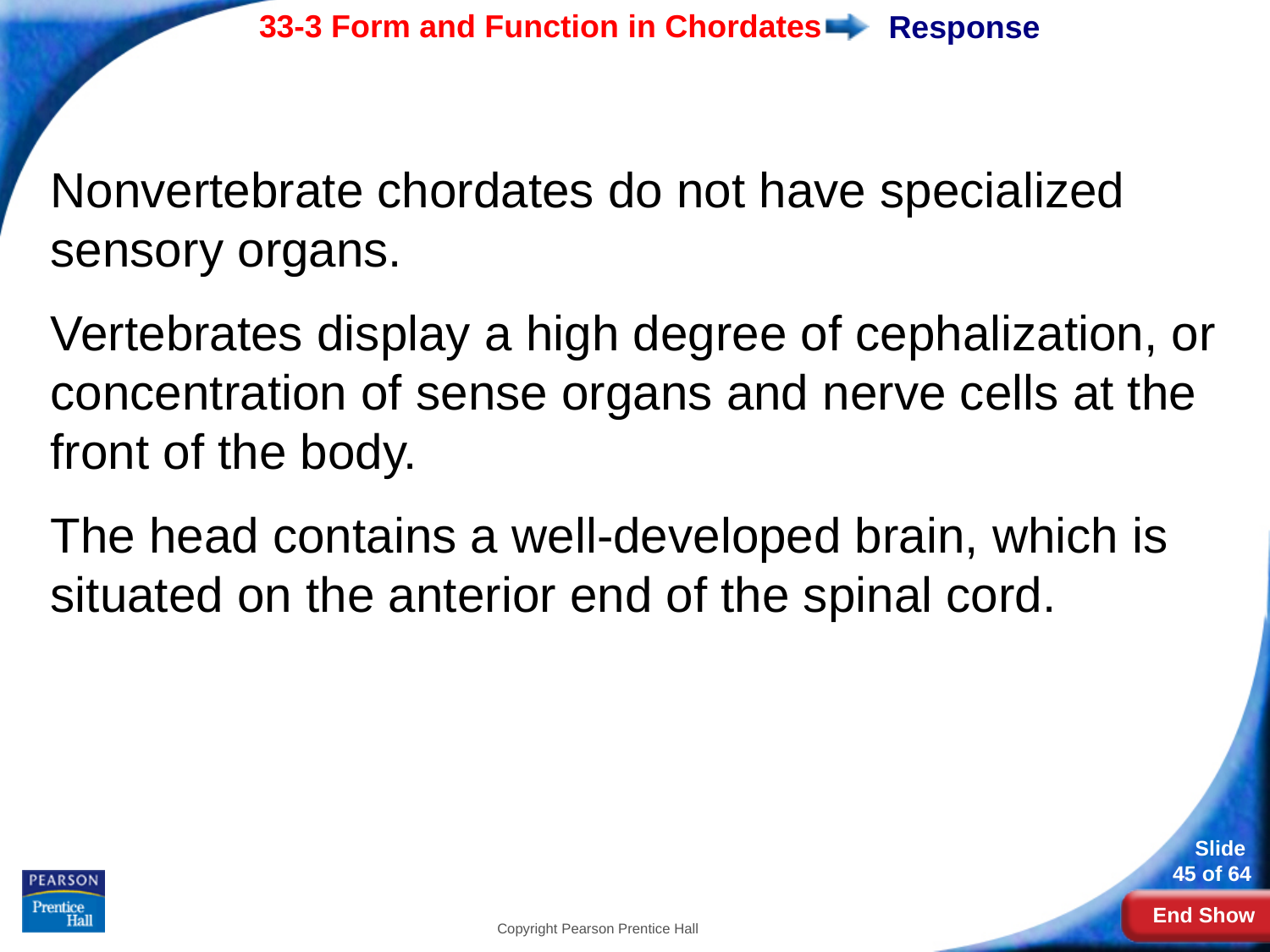

# Response
Nonvertebrate chordates do not have specialized sensory organs.
Vertebrates display a high degree of cephalization, or concentration of sense organs and nerve cells at the front of the body.
The head contains a well-developed brain, which is situated on the anterior end of the spinal cord.
Copyright Pearson Prentice Hall